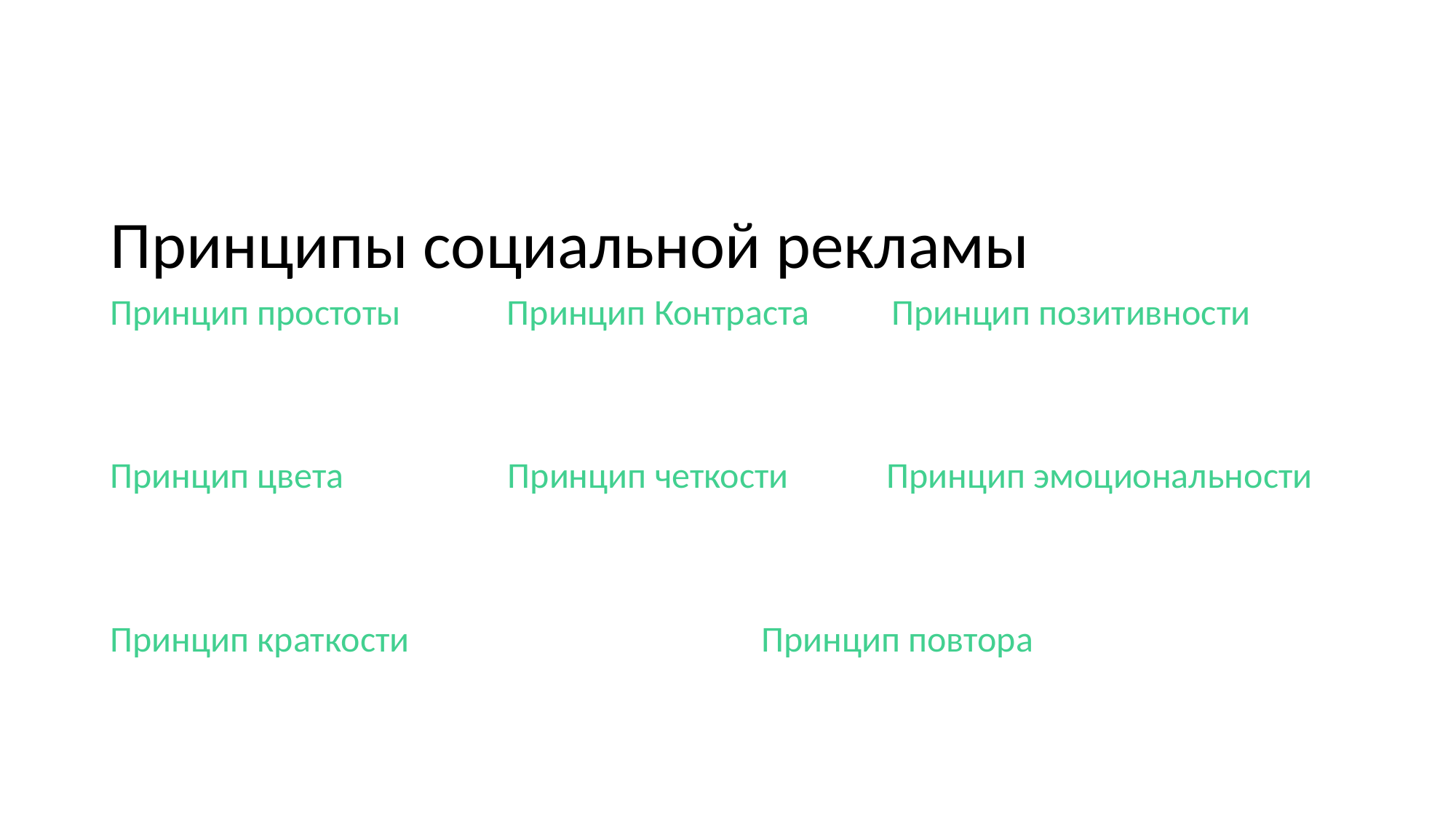

# Принципы социальной рекламы
Принцип простоты             Принцип Контраста          Принцип позитивности

Принцип цвета                    Принцип четкости            Принцип эмоциональности

Принцип краткости                                           Принцип повтора